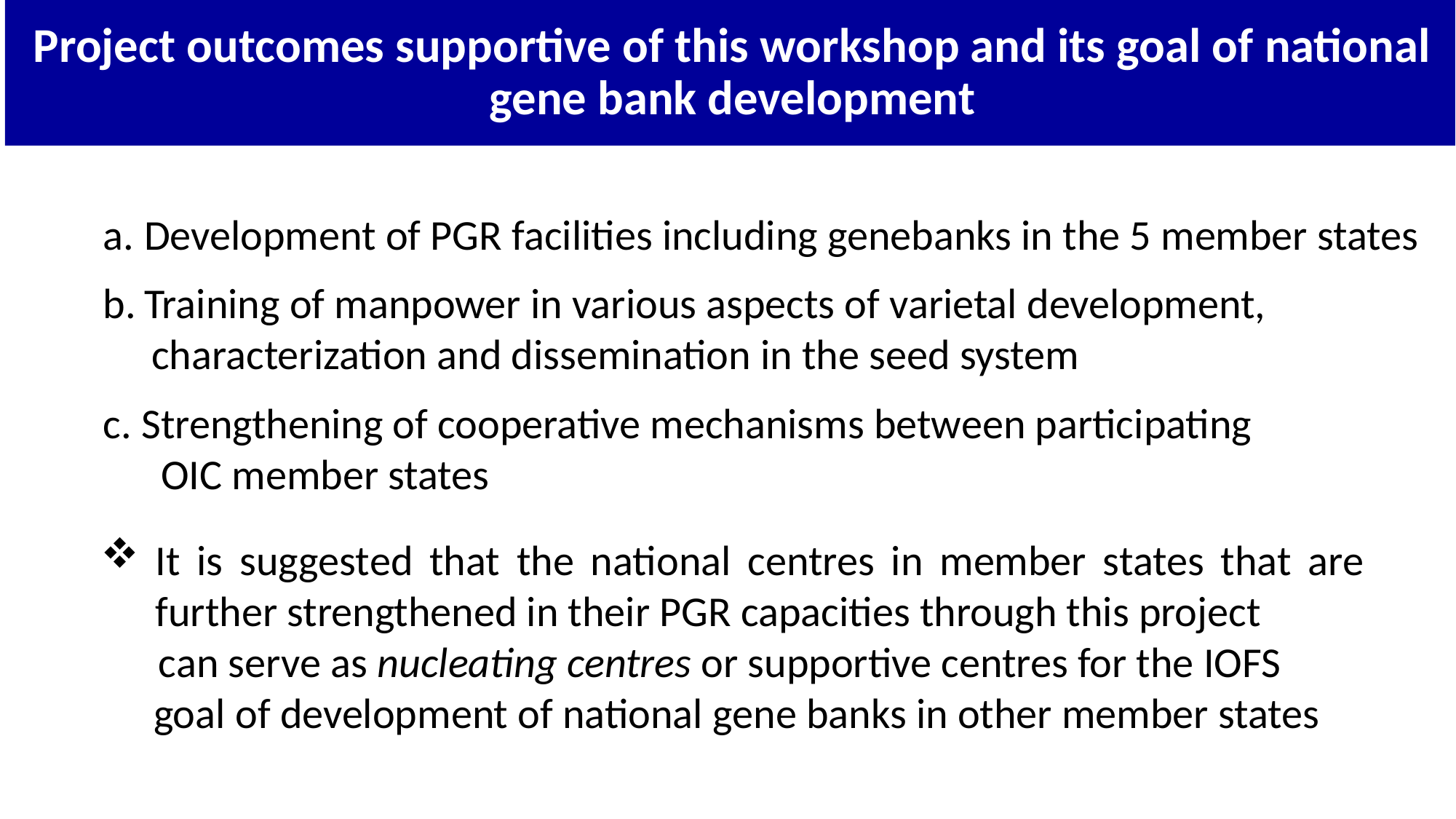

Project outcomes supportive of this workshop and its goal of national gene bank development
Development of PGR facilities including genebanks in the 5 member states
Training of manpower in various aspects of varietal development,
     characterization and dissemination in the seed system
c. Strengthening of cooperative mechanisms between participating
      OIC member states
It is suggested that the national centres in member states that are further strengthened in their PGR capacities through this project
      can serve as nucleating centres or supportive centres for the IOFS       goal of development of national gene banks in other member states